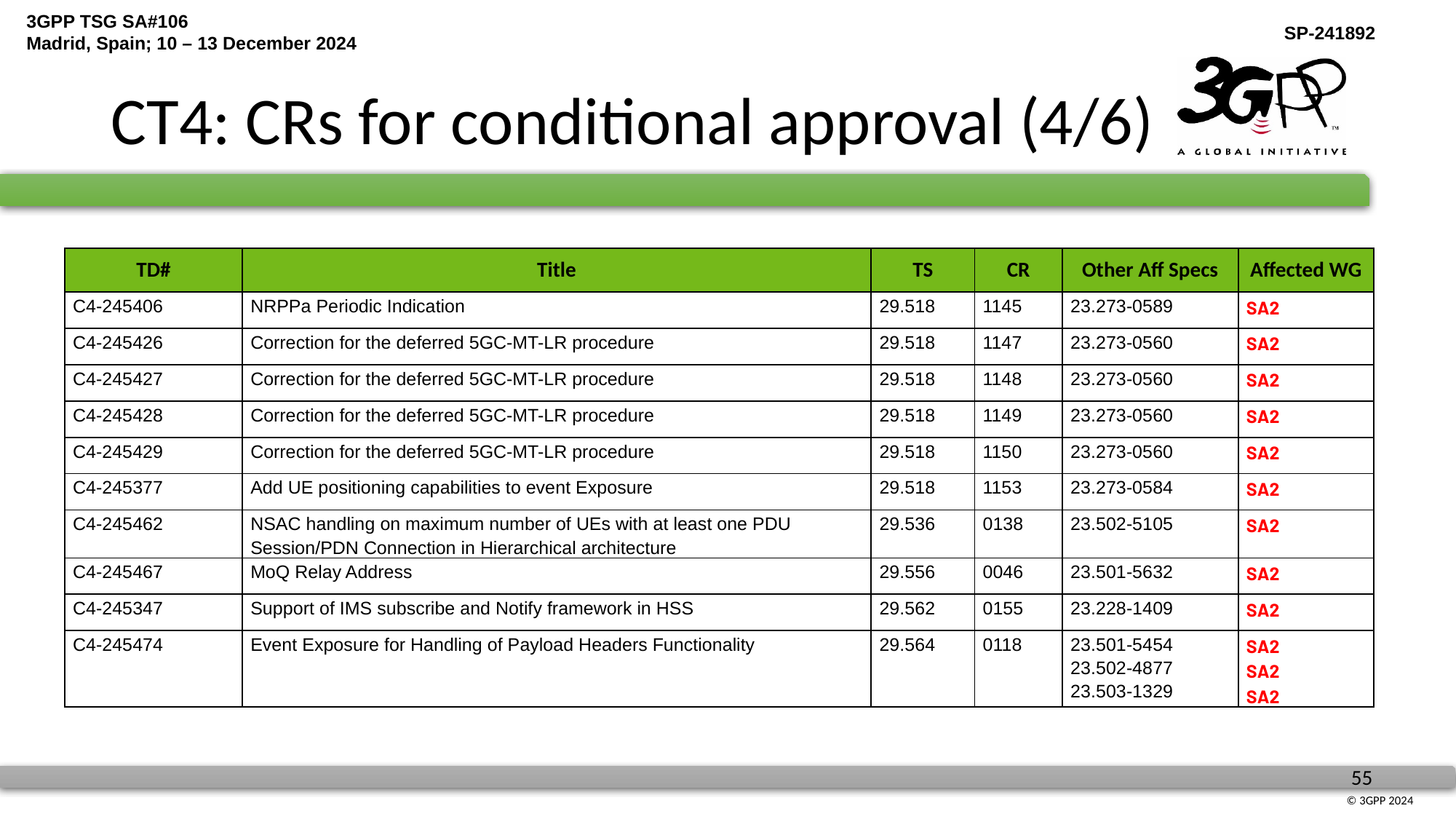

# CT4: CRs for conditional approval (4/6)
| TD# | Title | TS | CR | Other Aff Specs | Affected WG |
| --- | --- | --- | --- | --- | --- |
| C4-245406 | NRPPa Periodic Indication | 29.518 | 1145 | 23.273-0589 | SA2 |
| C4-245426 | Correction for the deferred 5GC-MT-LR procedure | 29.518 | 1147 | 23.273-0560 | SA2 |
| C4-245427 | Correction for the deferred 5GC-MT-LR procedure | 29.518 | 1148 | 23.273-0560 | SA2 |
| C4-245428 | Correction for the deferred 5GC-MT-LR procedure | 29.518 | 1149 | 23.273-0560 | SA2 |
| C4-245429 | Correction for the deferred 5GC-MT-LR procedure | 29.518 | 1150 | 23.273-0560 | SA2 |
| C4-245377 | Add UE positioning capabilities to event Exposure | 29.518 | 1153 | 23.273-0584 | SA2 |
| C4-245462 | NSAC handling on maximum number of UEs with at least one PDU Session/PDN Connection in Hierarchical architecture | 29.536 | 0138 | 23.502-5105 | SA2 |
| C4-245467 | MoQ Relay Address | 29.556 | 0046 | 23.501-5632 | SA2 |
| C4-245347 | Support of IMS subscribe and Notify framework in HSS | 29.562 | 0155 | 23.228-1409 | SA2 |
| C4-245474 | Event Exposure for Handling of Payload Headers Functionality | 29.564 | 0118 | 23.501-5454 23.502-4877 23.503-1329 | SA2 SA2 SA2 |